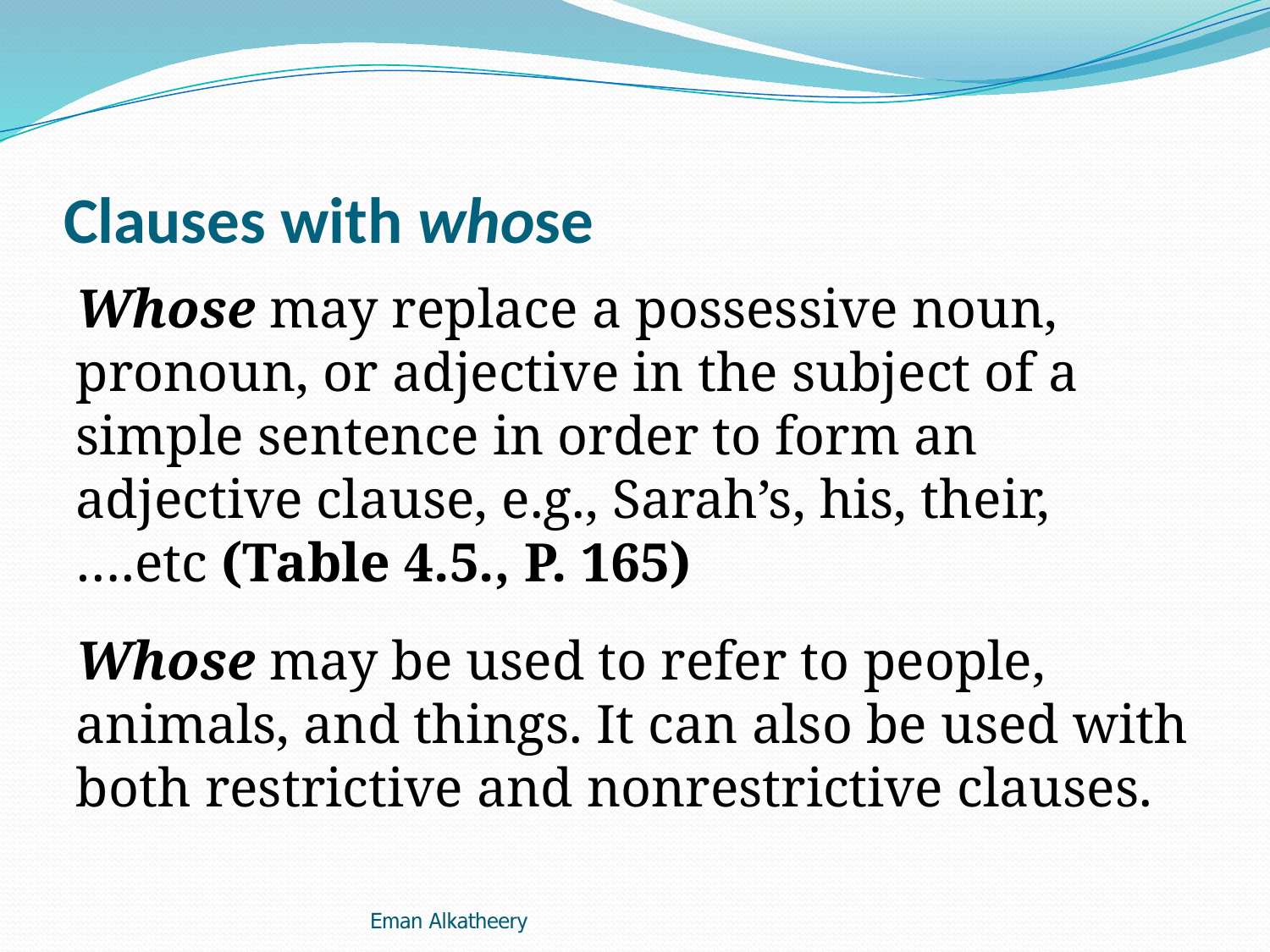

# Clauses with whose
Whose may replace a possessive noun, pronoun, or adjective in the subject of a simple sentence in order to form an adjective clause, e.g., Sarah’s, his, their, ….etc (Table 4.5., P. 165)

Whose may be used to refer to people, animals, and things. It can also be used with both restrictive and nonrestrictive clauses.
Eman Alkatheery